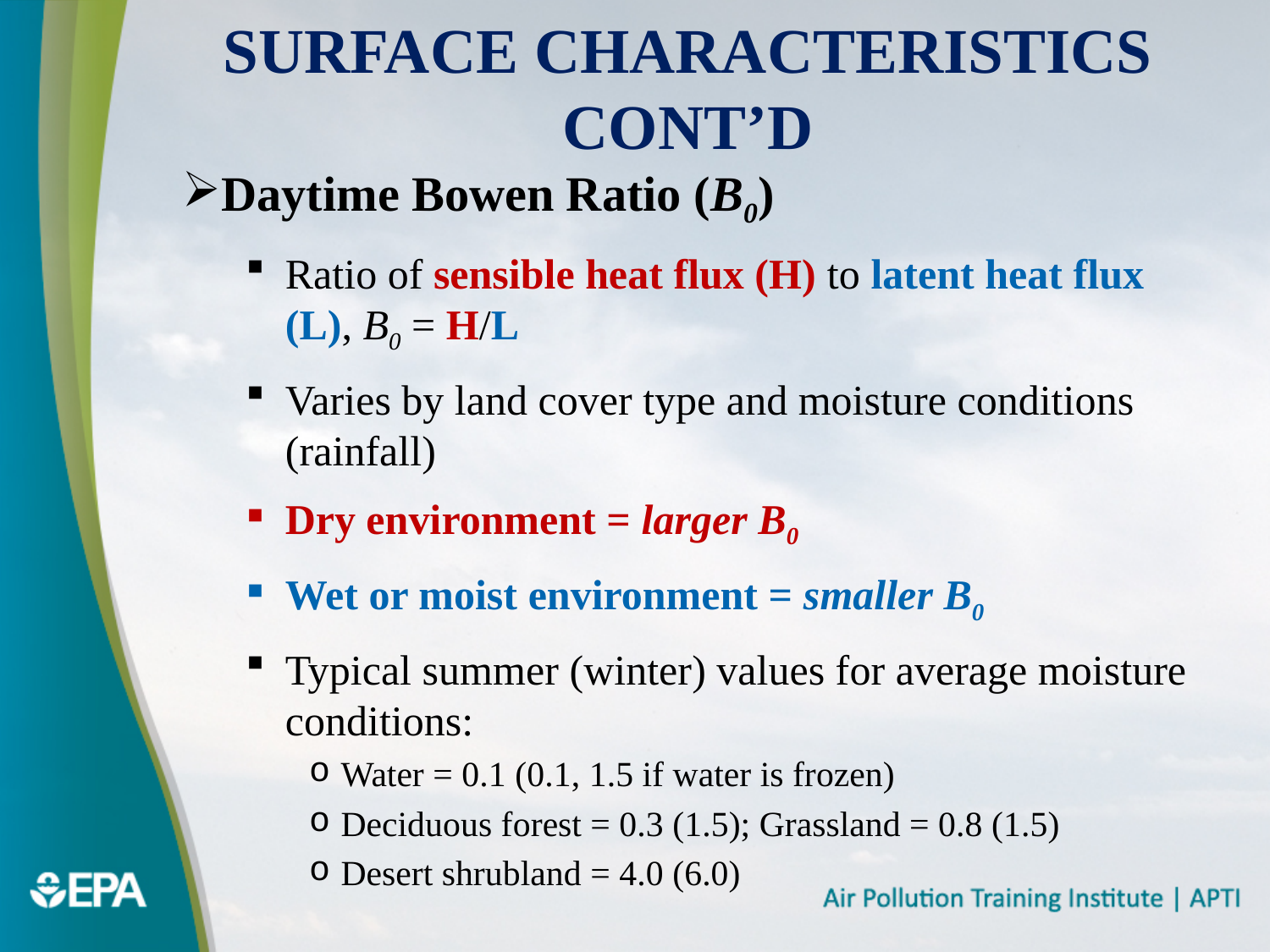

# Surface Characteristics Cont’d
Daytime Bowen Ratio (B0)
Ratio of sensible heat flux (H) to latent heat flux (L), B0 = H/L
Varies by land cover type and moisture conditions (rainfall)
Dry environment = larger B0
Wet or moist environment = smaller B0
Typical summer (winter) values for average moisture conditions:
Water = 0.1 (0.1, 1.5 if water is frozen)
Deciduous forest = 0.3 (1.5); Grassland = 0.8 (1.5)
Desert shrubland = 4.0 (6.0)